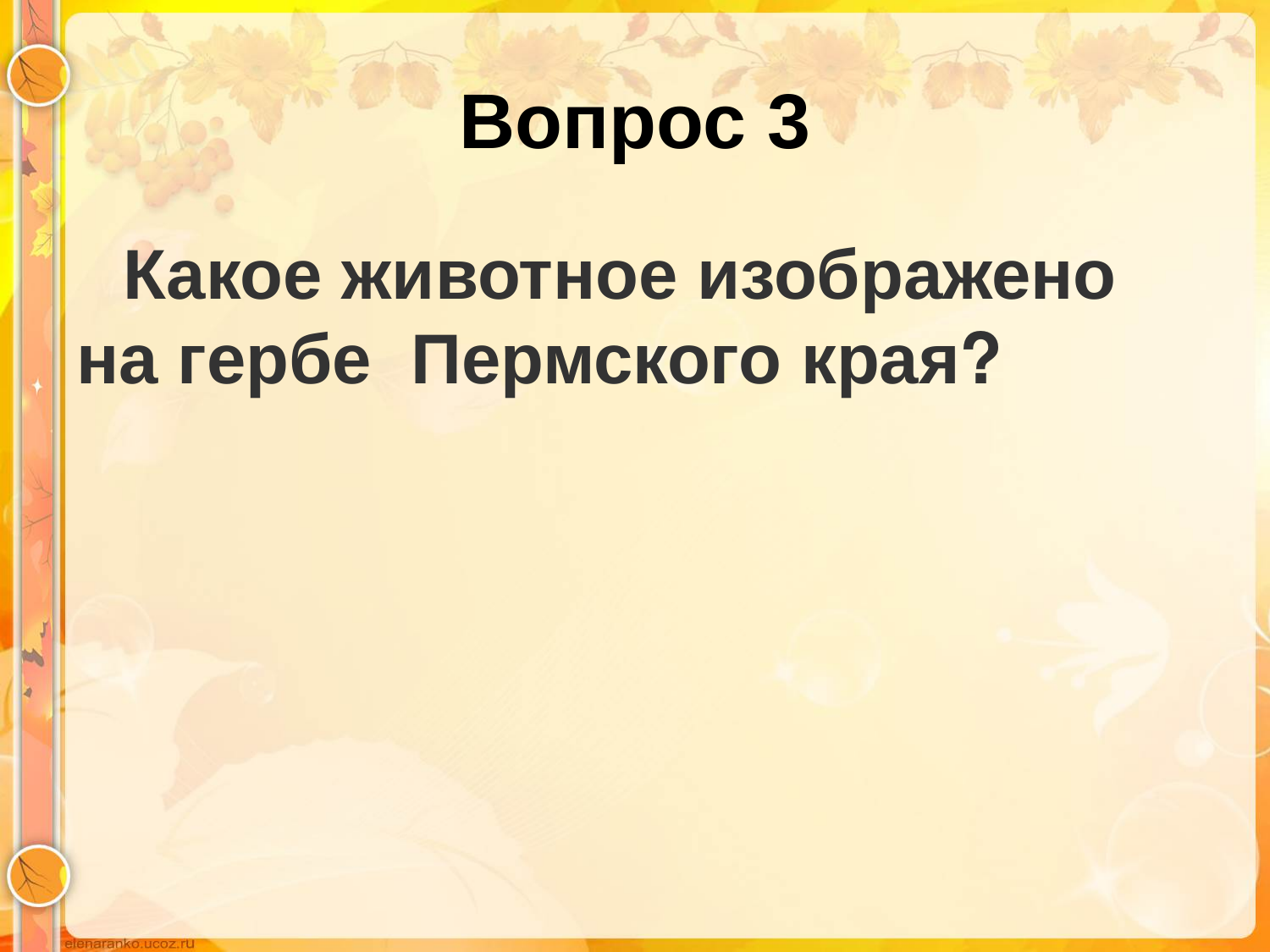

# Вопрос 3
   Какое животное изображено на гербе  Пермского края?